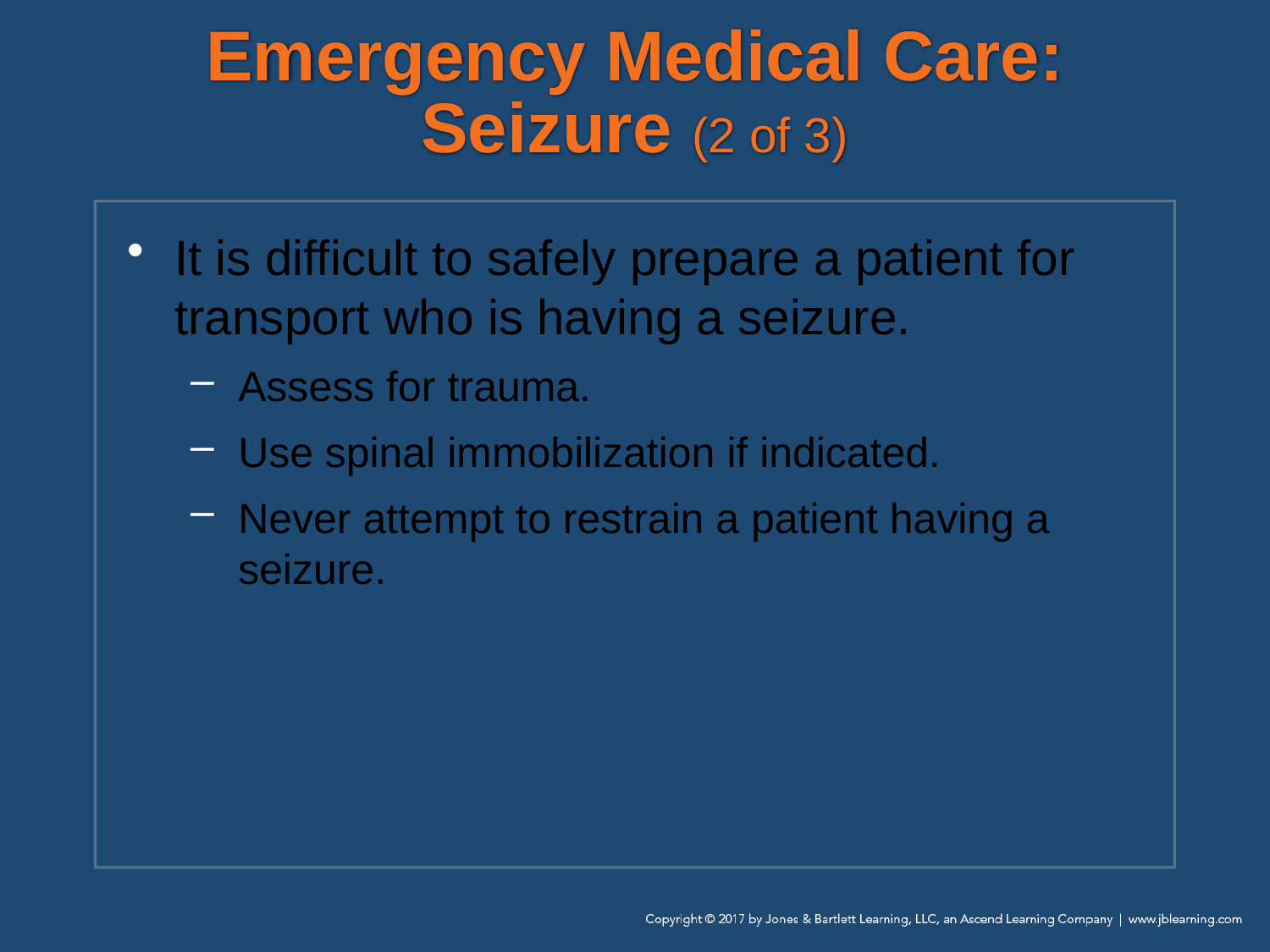

# Emergency Medical Care: Seizure (2 of 3)
It is difficult to safely prepare a patient for transport who is having a seizure.
Assess for trauma.
Use spinal immobilization if indicated.
Never attempt to restrain a patient having a seizure.